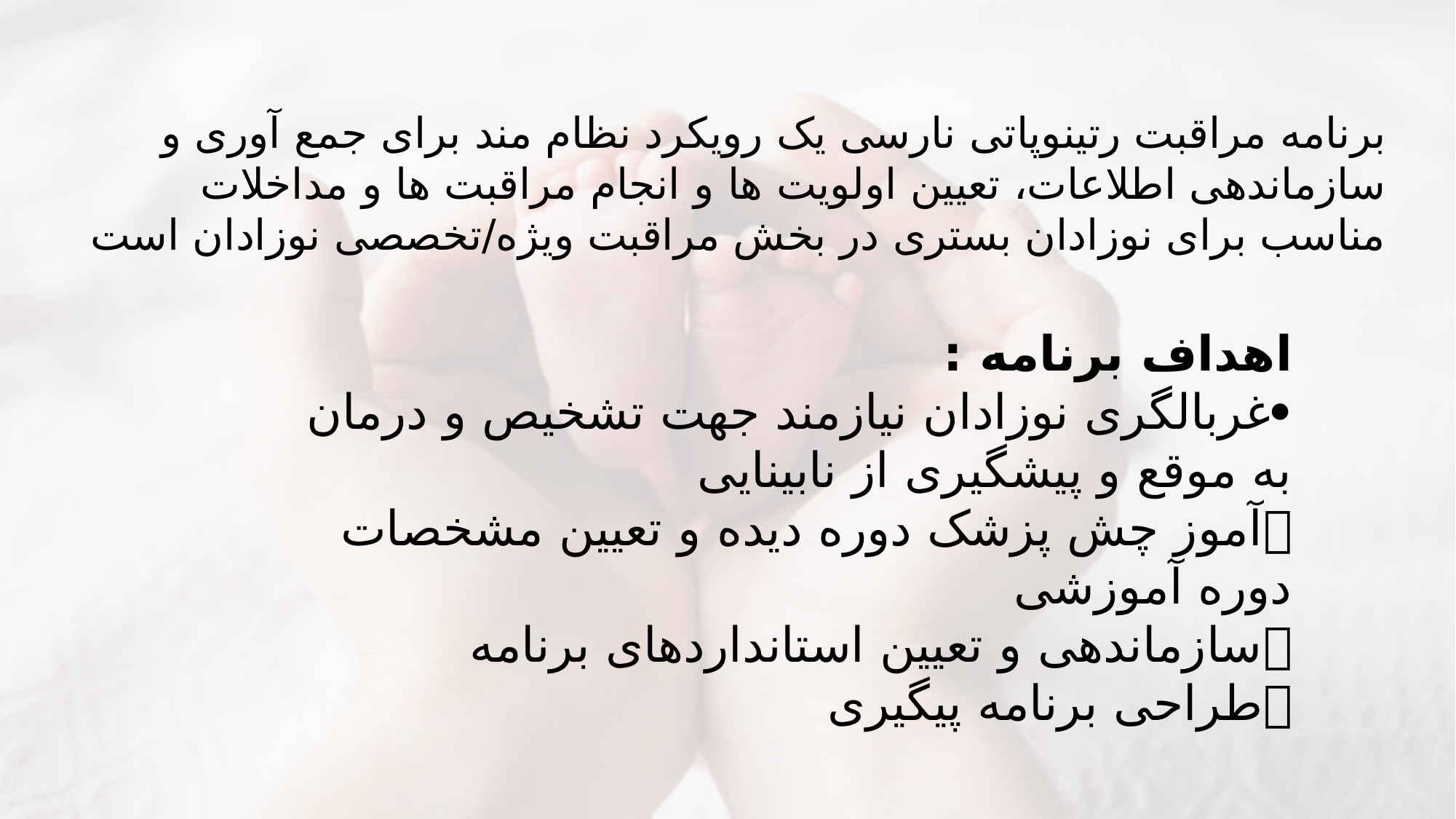

برنامه مراقبت رتینوپاتی نارسی یک رویکرد نظام مند برای جمع آوری و سازماندهی اطلاعات، تعیین اولویت ها و انجام مراقبت ها و مداخلات مناسب برای نوزادان بستری در بخش مراقبت ویژه/تخصصی نوزادان است
اهداف برنامه :
•غربالگری نوزادان نیازمند جهت تشخیص و درمان به موقع و پیشگیری از نابینایی
•آموز چش پزشک دوره دیده و تعیین مشخصات دوره آموزشی
•سازماندهی و تعیین استانداردهای برنامه
•طراحی برنامه پیگیری